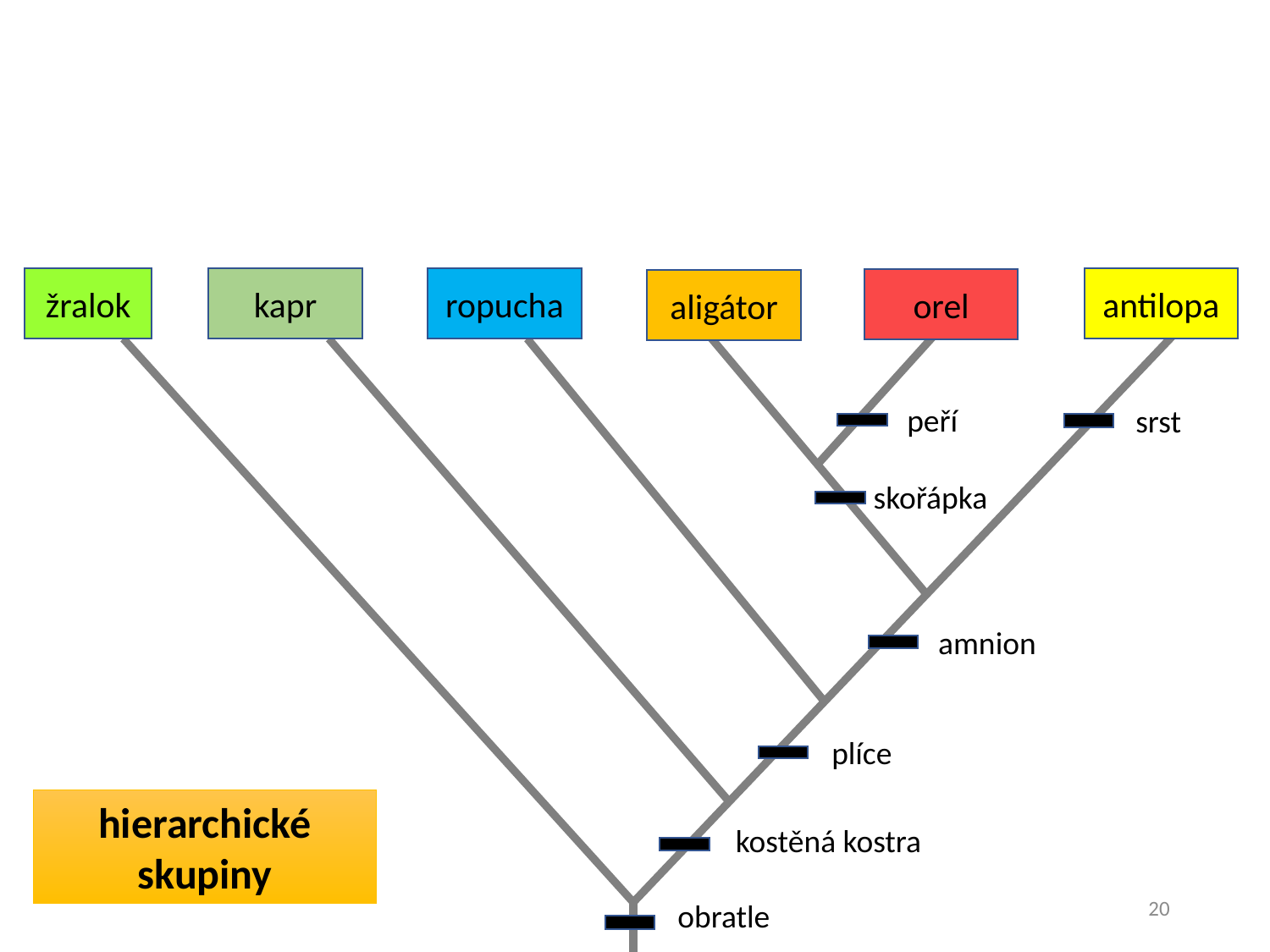

žralok
kapr
ropucha
antilopa
orel
aligátor
peří
srst

skořápka

amnion

plíce

kostěná kostra

hierarchické skupiny
obratle

20